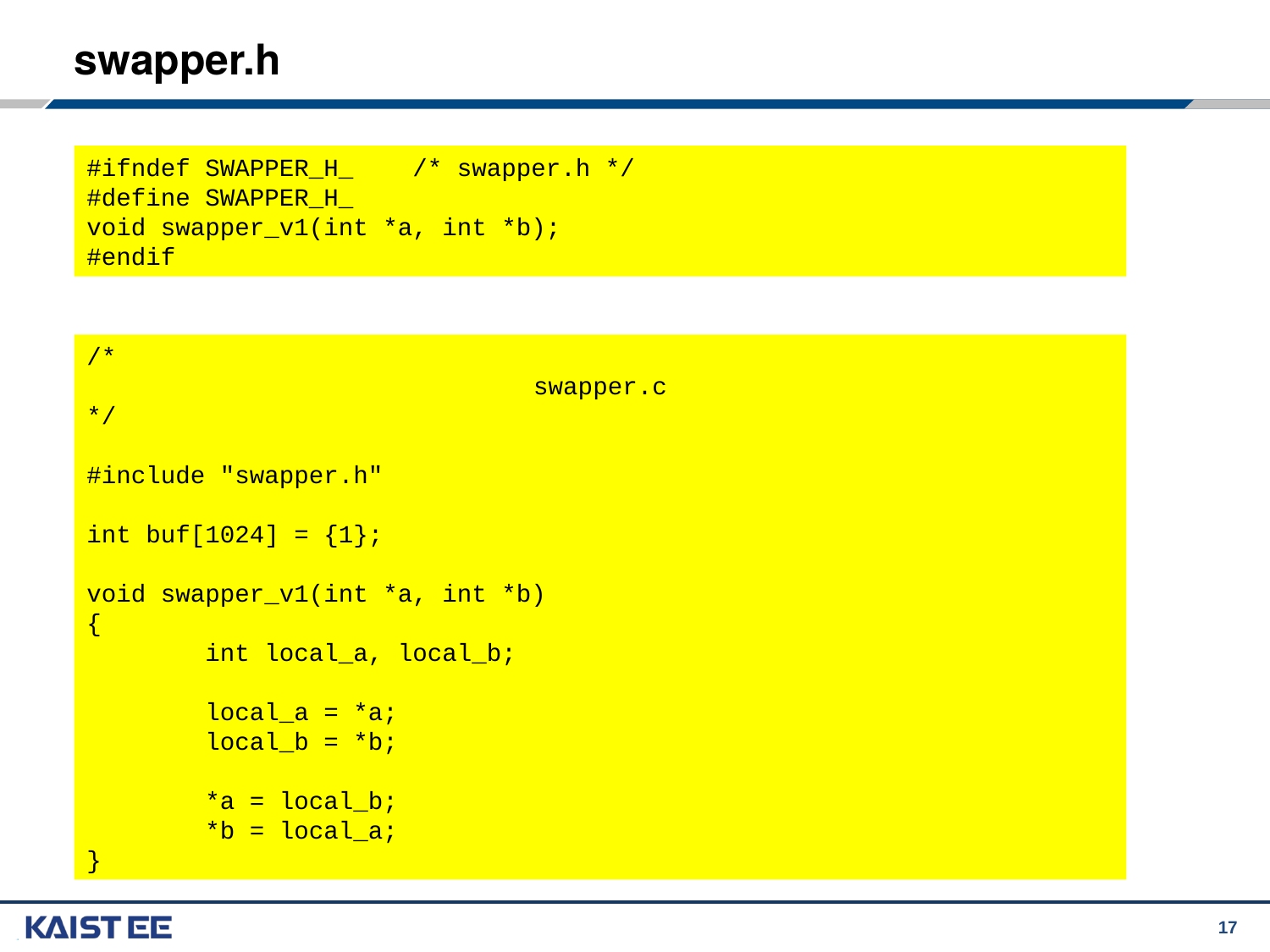

# swapper.h
#ifndef SWAPPER_H_    /* swapper.h */
#define SWAPPER_H_
void swapper_v1(int *a, int *b);
#endif
/*
swapper.c
*/

#include "swapper.h"

int buf[1024] = {1};

void swapper_v1(int *a, int *b)
{
        int local_a, local_b;

        local_a = *a;
        local_b = *b;

        *a = local_b;
        *b = local_a;
}